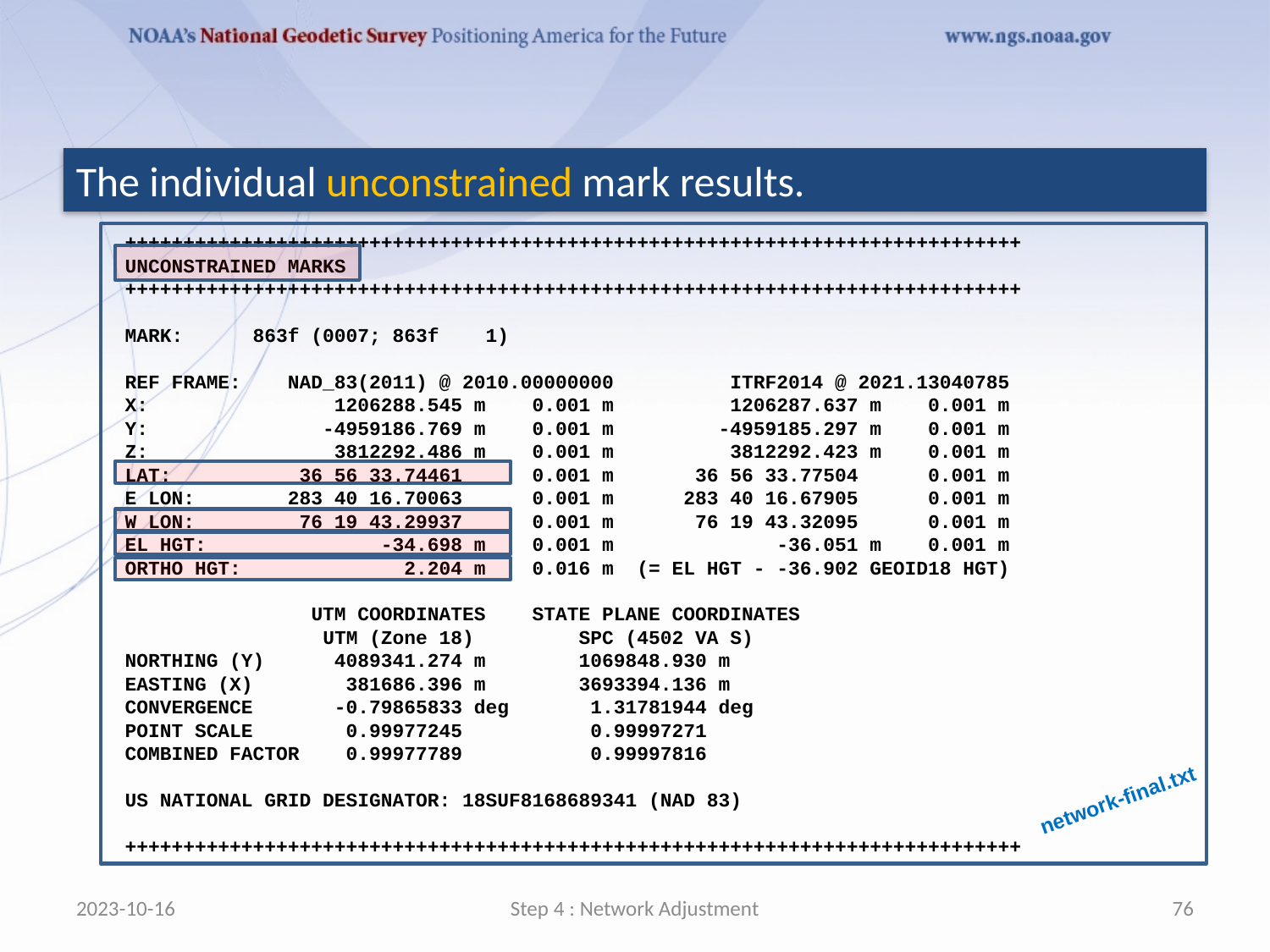

The individual unconstrained mark results.
 +++++++++++++++++++++++++++++++++++++++++++++++++++++++++++++++++++++++++++++
 UNCONSTRAINED MARKS
 +++++++++++++++++++++++++++++++++++++++++++++++++++++++++++++++++++++++++++++

 MARK:      863f (0007; 863f    1)

 REF FRAME:    NAD_83(2011) @ 2010.00000000          ITRF2014 @ 2021.13040785
 X:                1206288.545 m    0.001 m          1206287.637 m    0.001 m
 Y:               -4959186.769 m    0.001 m         -4959185.297 m    0.001 m
 Z:                3812292.486 m    0.001 m          3812292.423 m    0.001 m
 LAT:           36 56 33.74461      0.001 m       36 56 33.77504      0.001 m
 E LON:        283 40 16.70063      0.001 m      283 40 16.67905      0.001 m
 W LON:         76 19 43.29937      0.001 m       76 19 43.32095      0.001 m
 EL HGT:               -34.698 m    0.001 m              -36.051 m    0.001 m
 ORTHO HGT:              2.204 m    0.016 m  (= EL HGT - -36.902 GEOID18 HGT)

                 UTM COORDINATES    STATE PLANE COORDINATES
                  UTM (Zone 18)         SPC (4502 VA S)
 NORTHING (Y)      4089341.274 m        1069848.930 m
 EASTING (X)        381686.396 m        3693394.136 m
 CONVERGENCE       -0.79865833 deg       1.31781944 deg
 POINT SCALE        0.99977245           0.99997271
 COMBINED FACTOR    0.99977789           0.99997816

 US NATIONAL GRID DESIGNATOR: 18SUF8168689341 (NAD 83)

 +++++++++++++++++++++++++++++++++++++++++++++++++++++++++++++++++++++++++++++

network-final.txt
2023-10-16
Step 4 : Network Adjustment
76